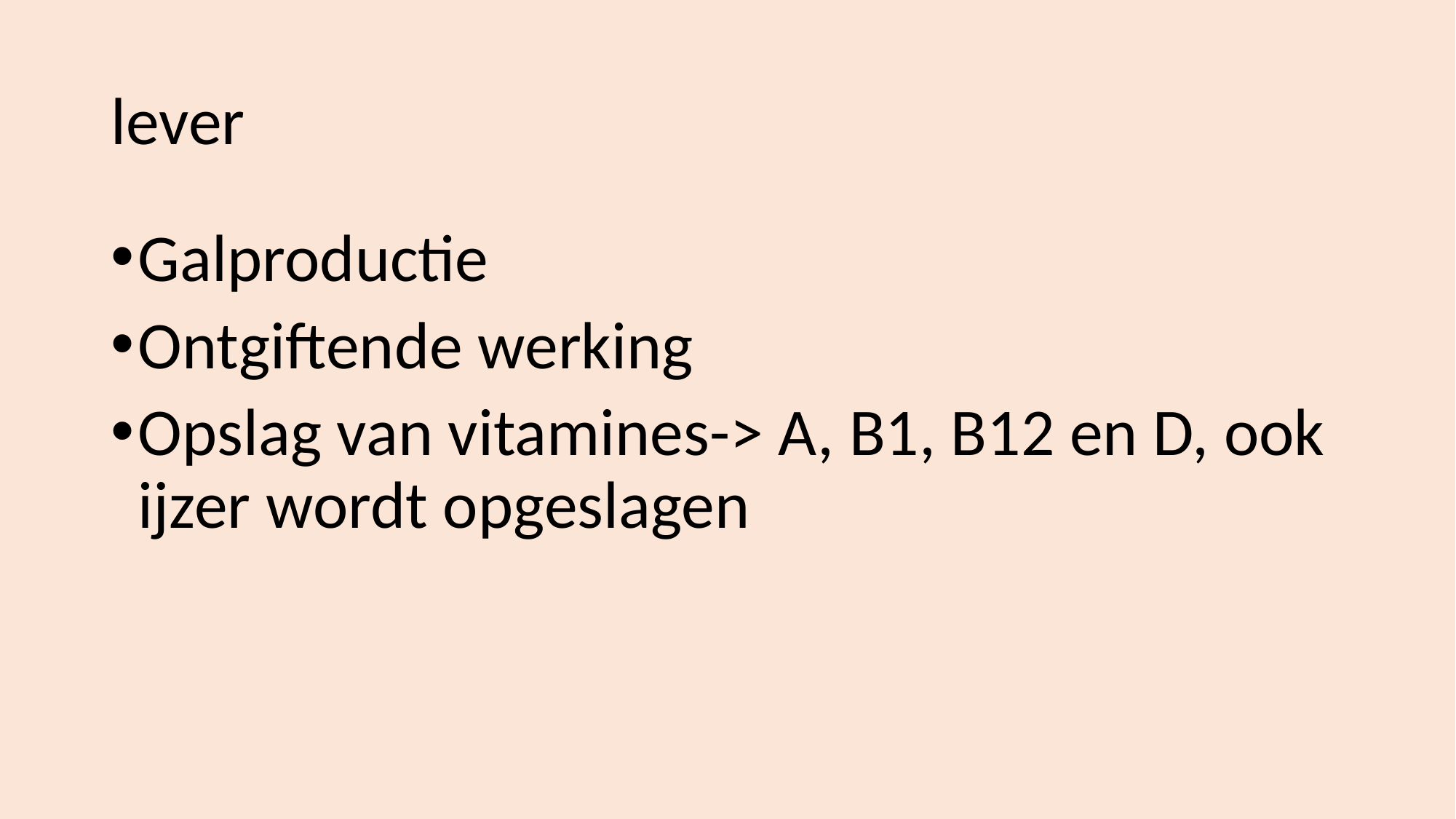

# lever
Galproductie
Ontgiftende werking
Opslag van vitamines-> A, B1, B12 en D, ook ijzer wordt opgeslagen